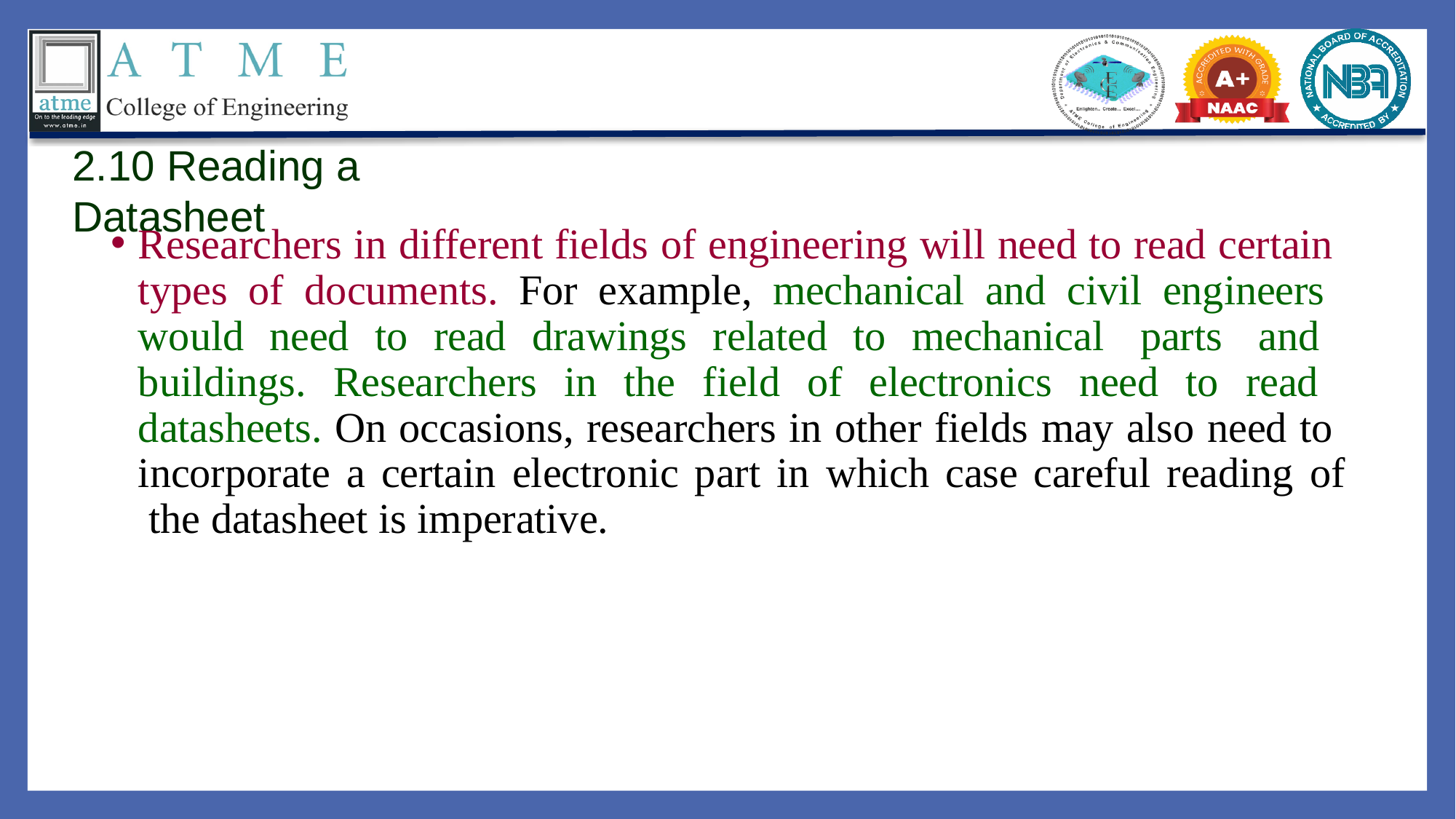

2.10 Reading a Datasheet
Researchers in different fields of engineering will need to read certain  types of documents. For example, mechanical and civil engineers  would need to read drawings related to mechanical parts and  buildings. Researchers in the field of electronics need to read  datasheets. On occasions, researchers in other fields may also need to  incorporate a certain electronic part in which case careful reading of  the datasheet is imperative.